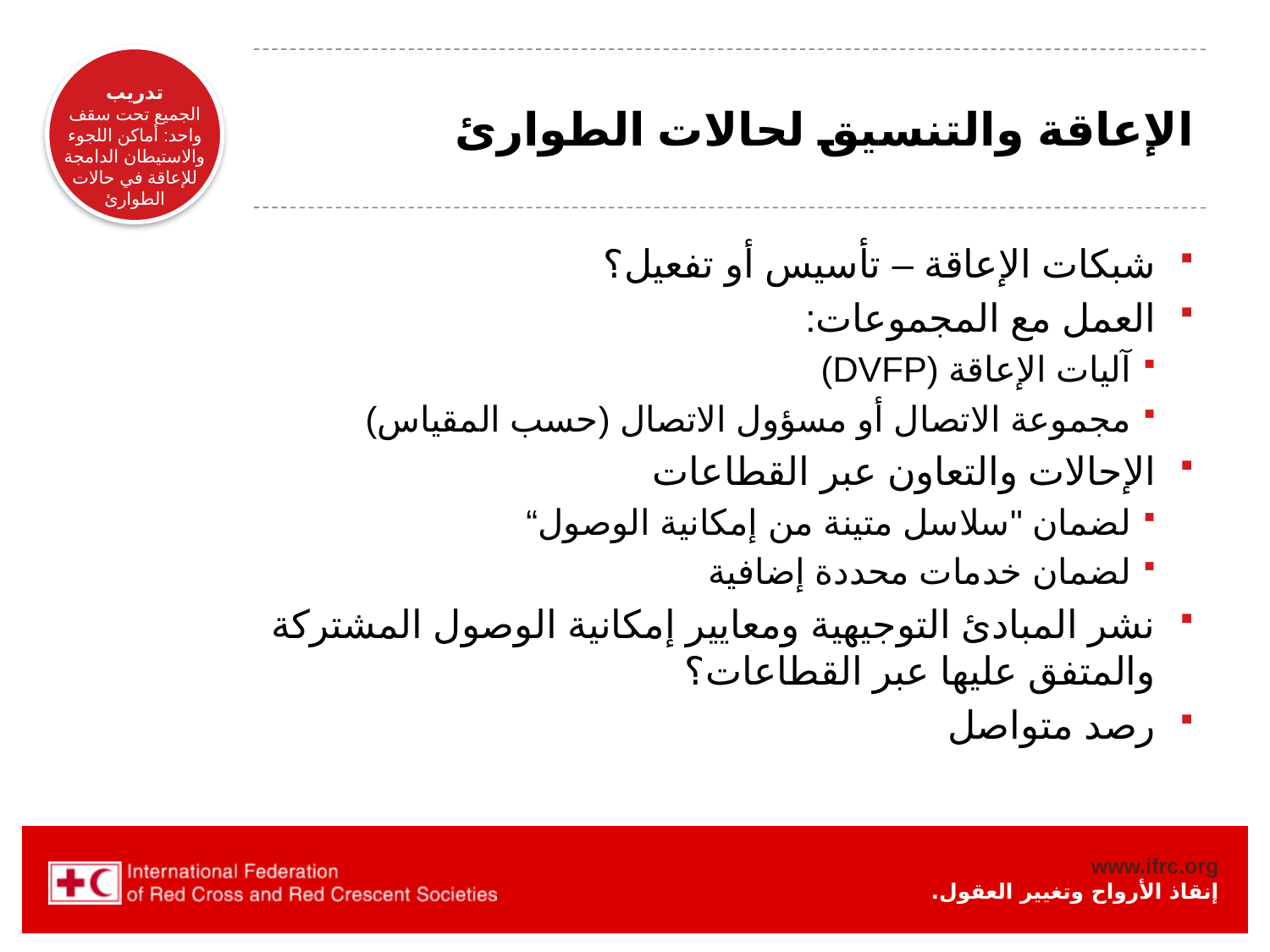

# الإعاقة والتنسيق لحالات الطوارئ
شبكات الإعاقة – تأسيس أو تفعيل؟
العمل مع المجموعات:
آليات الإعاقة (DVFP)
مجموعة الاتصال أو مسؤول الاتصال (حسب المقياس)
الإحالات والتعاون عبر القطاعات
لضمان "سلاسل متينة من إمكانية الوصول“
لضمان خدمات محددة إضافية
نشر المبادئ التوجيهية ومعايير إمكانية الوصول المشتركة والمتفق عليها عبر القطاعات؟
رصد متواصل